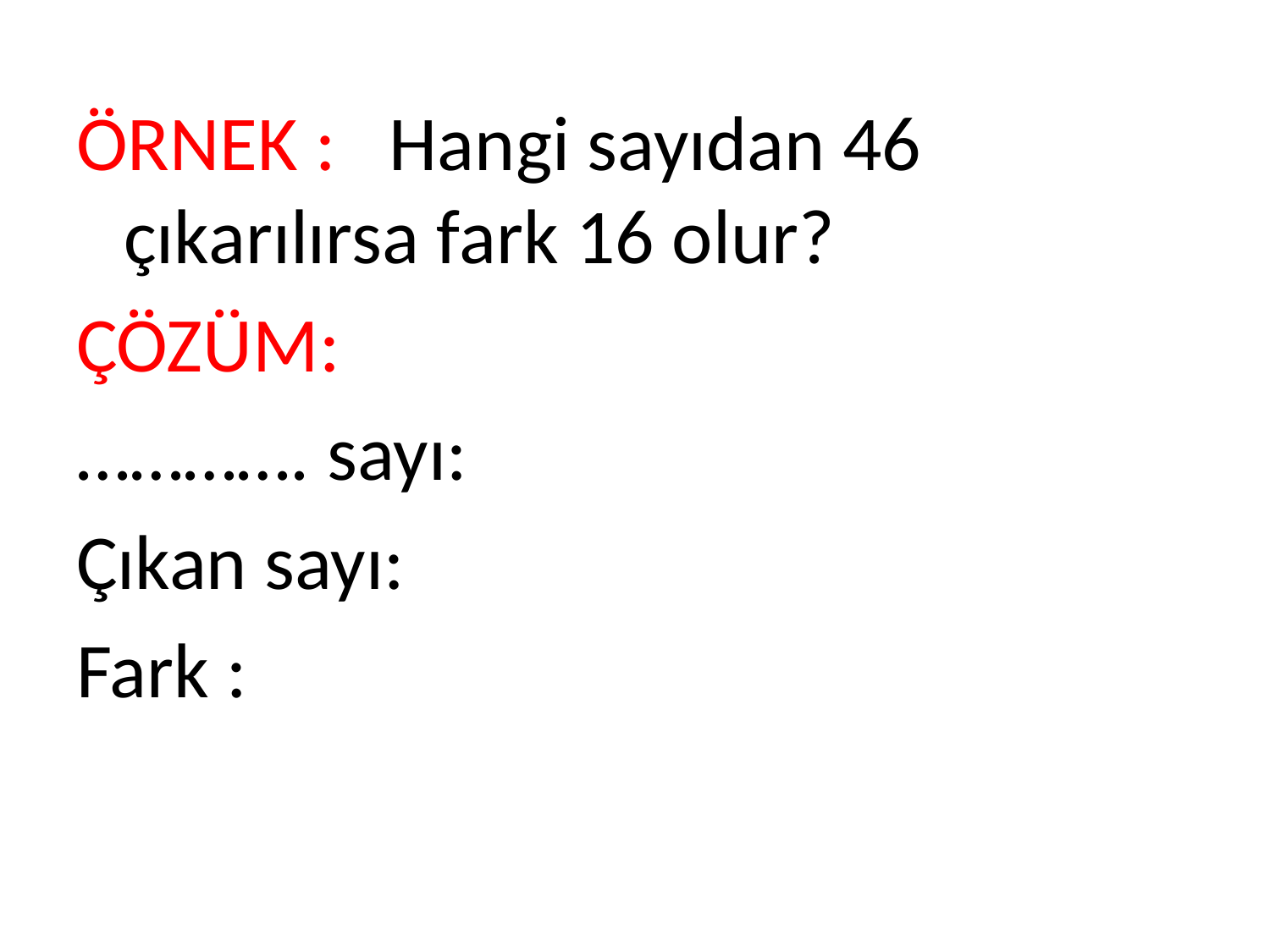

ÖRNEK :   Hangi sayıdan 46 çıkarılırsa fark 16 olur?
ÇÖZÜM:
…………. sayı:
Çıkan sayı:
Fark :